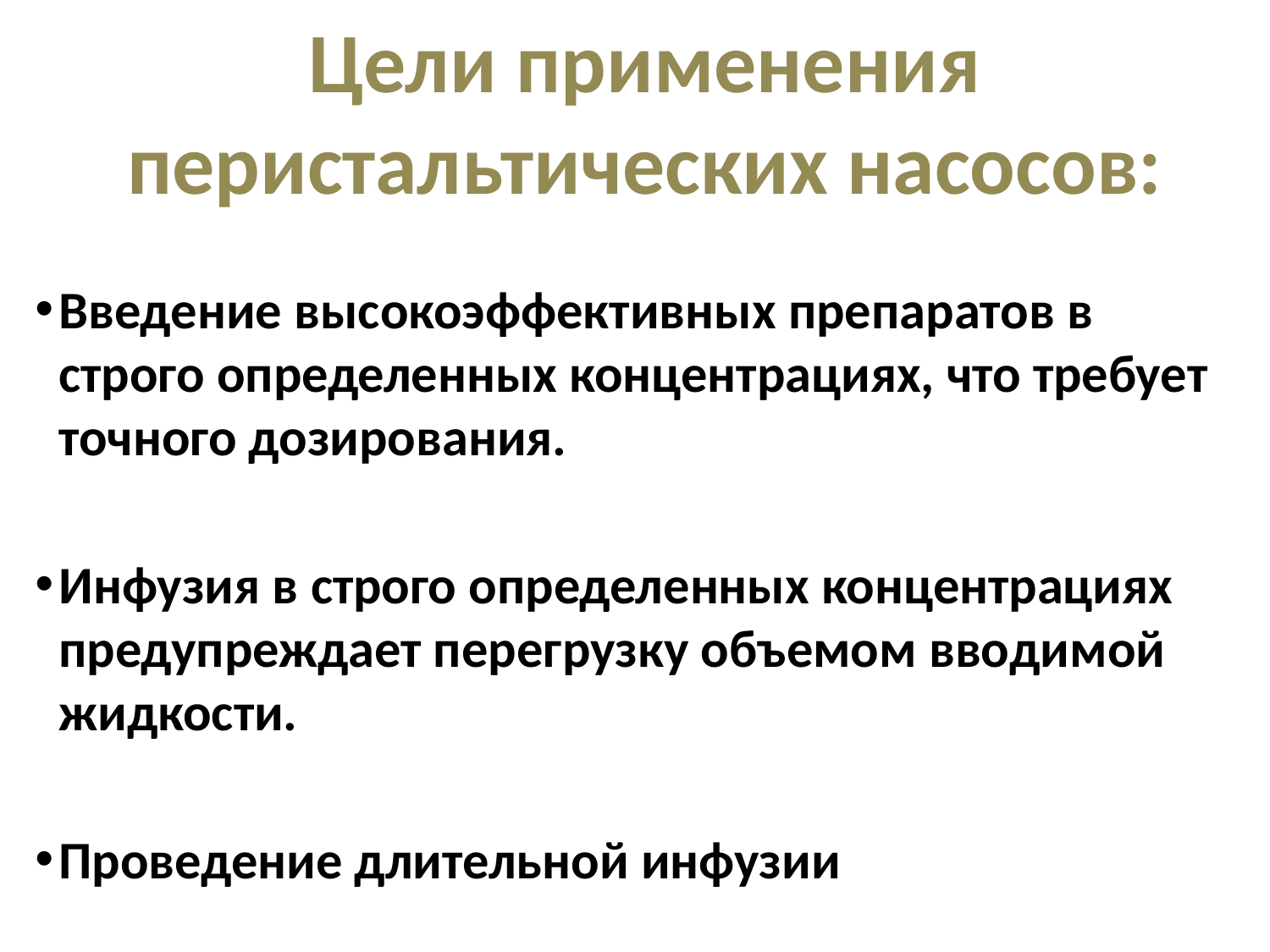

# Цели применения перистальтических насосов:
Введение высокоэффективных препаратов в строго определенных концентрациях, что требует точного дозирования.

Инфузия в строго определенных концентрациях предупреждает перегрузку объемом вводимой жидкости.

Проведение длительной инфузии